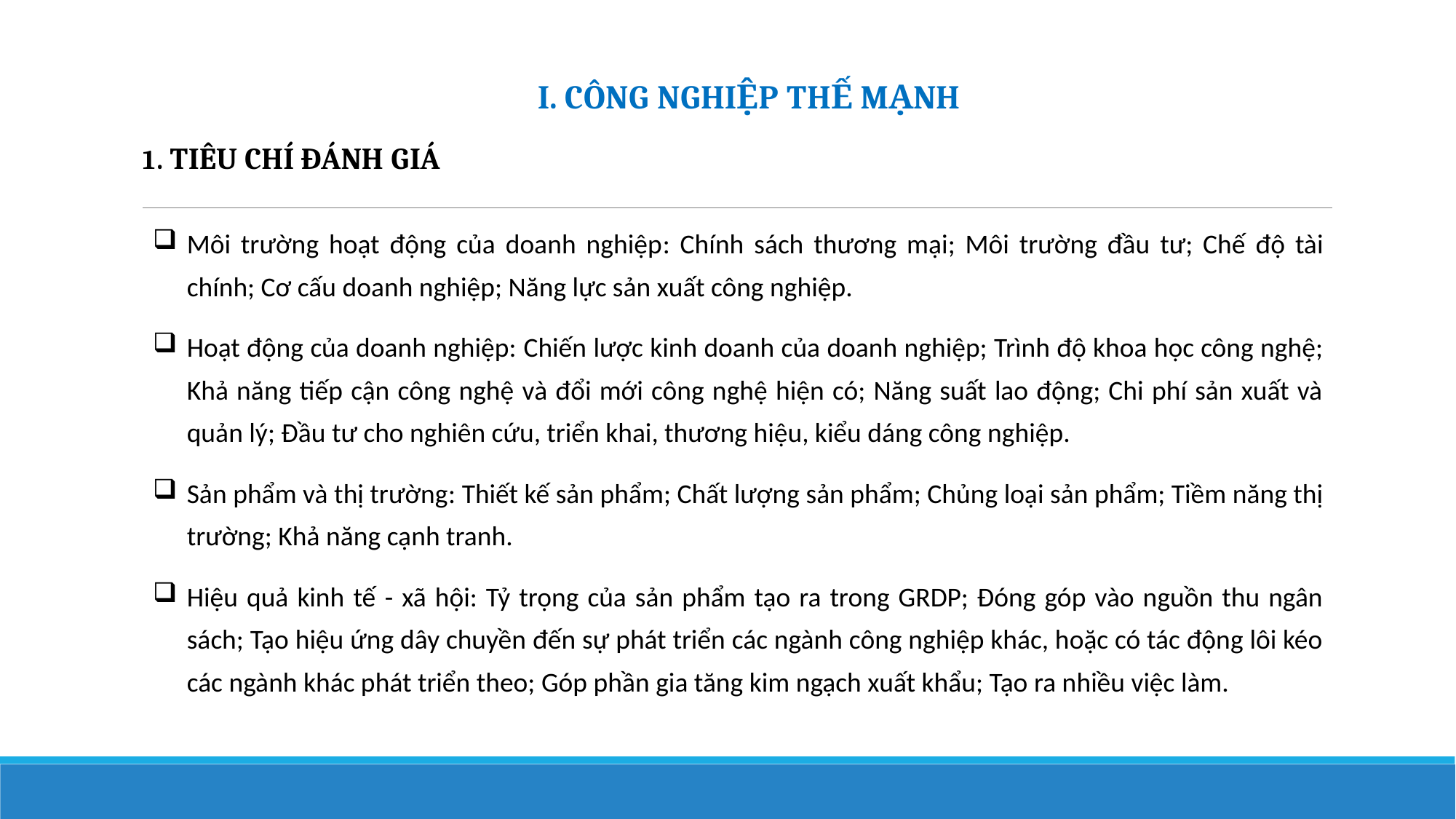

I. CÔNG NGHIỆP THẾ MẠNH
1. TIÊU CHÍ ĐÁNH GIÁ
Môi trường hoạt động của doanh nghiệp: Chính sách thương mại; Môi trường đầu tư; Chế độ tài chính; Cơ cấu doanh nghiệp; Năng lực sản xuất công nghiệp.
Hoạt động của doanh nghiệp: Chiến lược kinh doanh của doanh nghiệp; Trình độ khoa học công nghệ; Khả năng tiếp cận công nghệ và đổi mới công nghệ hiện có; Năng suất lao động; Chi phí sản xuất và quản lý; Đầu tư cho nghiên cứu, triển khai, thương hiệu, kiểu dáng công nghiệp.
Sản phẩm và thị trường: Thiết kế sản phẩm; Chất lượng sản phẩm; Chủng loại sản phẩm; Tiềm năng thị trường; Khả năng cạnh tranh.
Hiệu quả kinh tế - xã hội: Tỷ trọng của sản phẩm tạo ra trong GRDP; Đóng góp vào nguồn thu ngân sách; Tạo hiệu ứng dây chuyền đến sự phát triển các ngành công nghiệp khác, hoặc có tác động lôi kéo các ngành khác phát triển theo; Góp phần gia tăng kim ngạch xuất khẩu; Tạo ra nhiều việc làm.